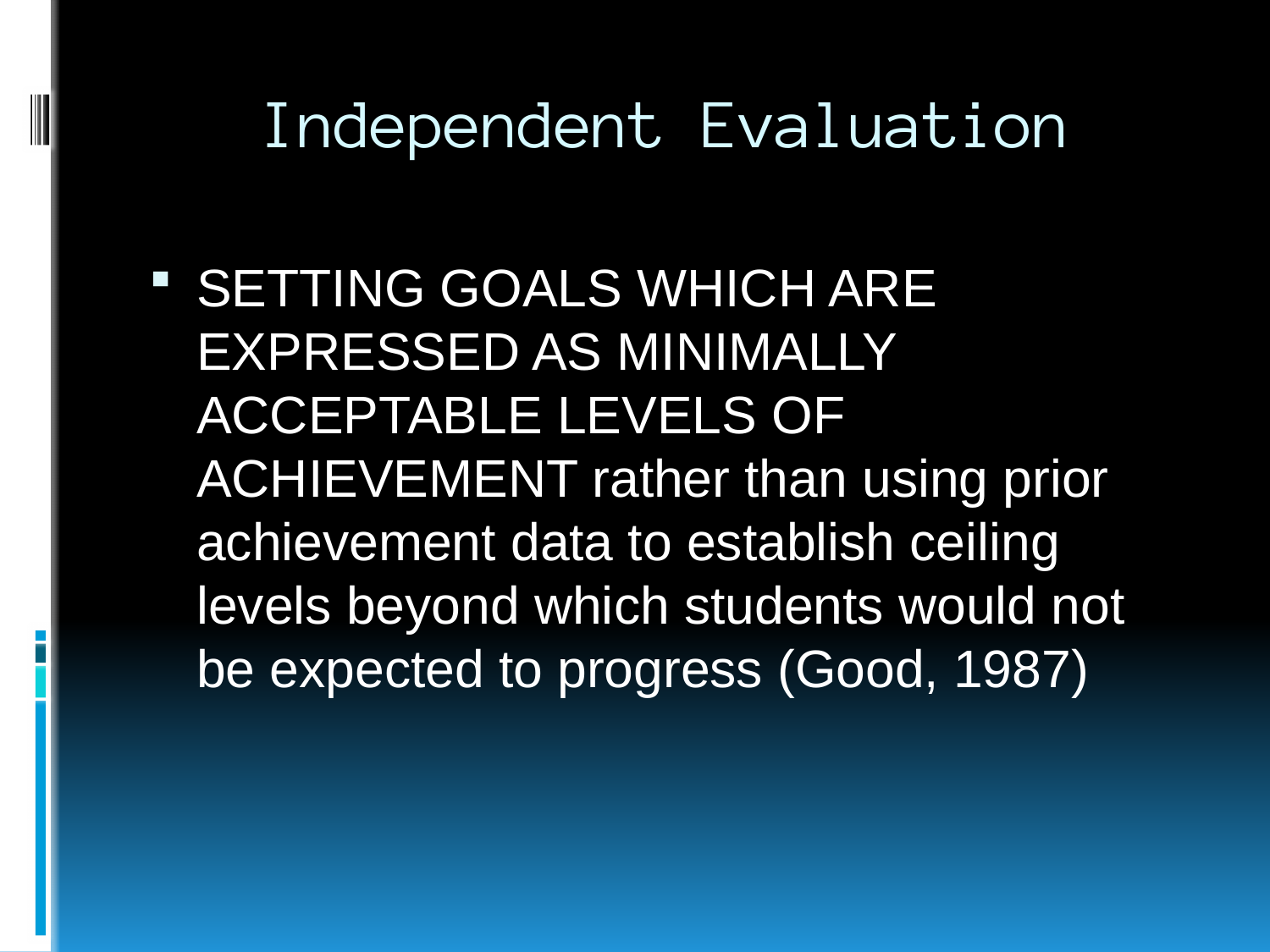

# Independent Evaluation
SETTING GOALS WHICH ARE EXPRESSED AS MINIMALLY ACCEPTABLE LEVELS OF ACHIEVEMENT rather than using prior achievement data to establish ceiling levels beyond which students would not be expected to progress (Good, 1987)